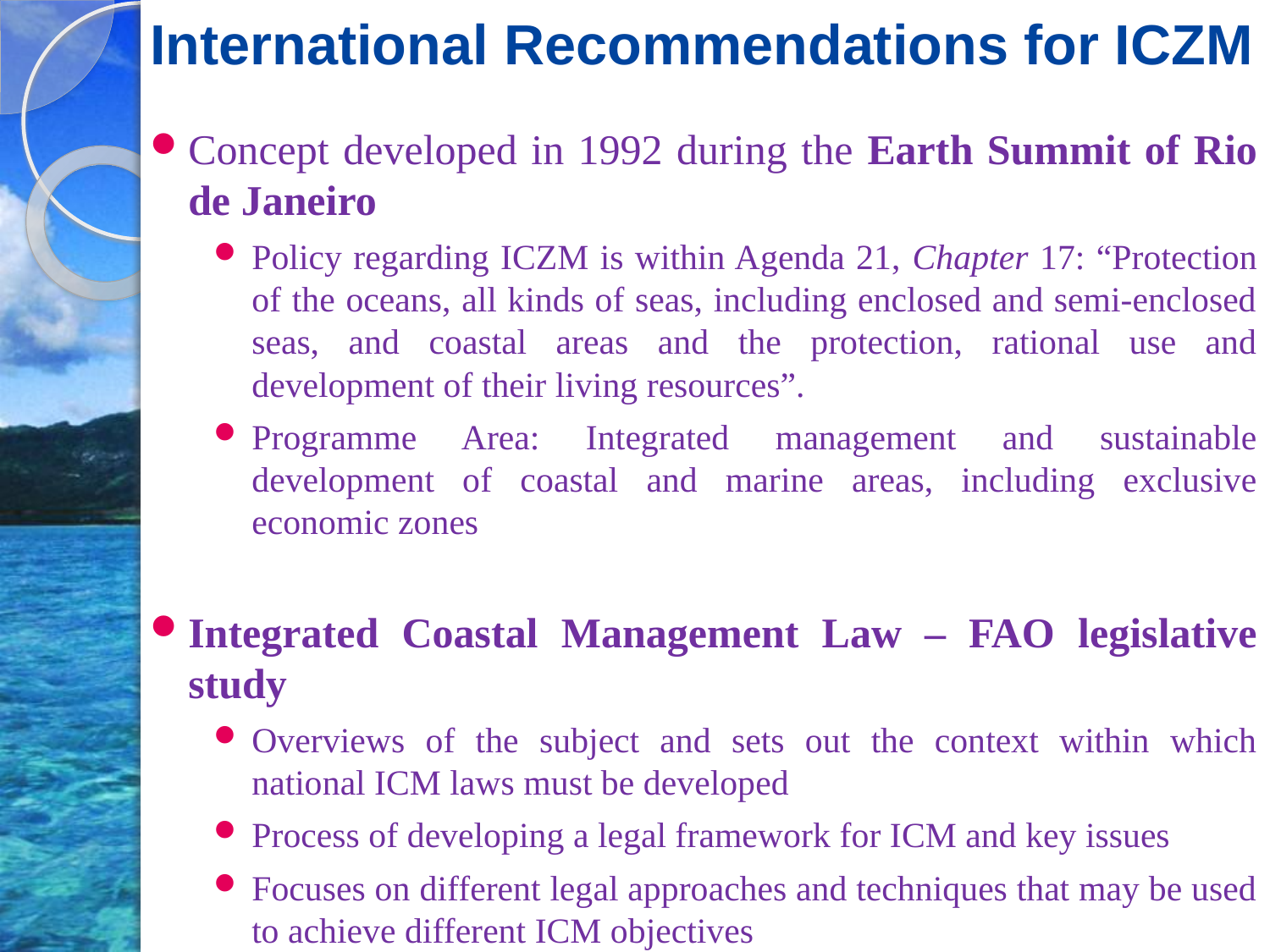

# International Recommendations for ICZM
Concept developed in 1992 during the Earth Summit of Rio de Janeiro
Policy regarding ICZM is within Agenda 21, Chapter 17: “Protection of the oceans, all kinds of seas, including enclosed and semi-enclosed seas, and coastal areas and the protection, rational use and development of their living resources”.
Programme Area: Integrated management and sustainable development of coastal and marine areas, including exclusive economic zones

Integrated Coastal Management Law – FAO legislative study
Overviews of the subject and sets out the context within which national ICM laws must be developed
Process of developing a legal framework for ICM and key issues
Focuses on different legal approaches and techniques that may be used to achieve different ICM objectives